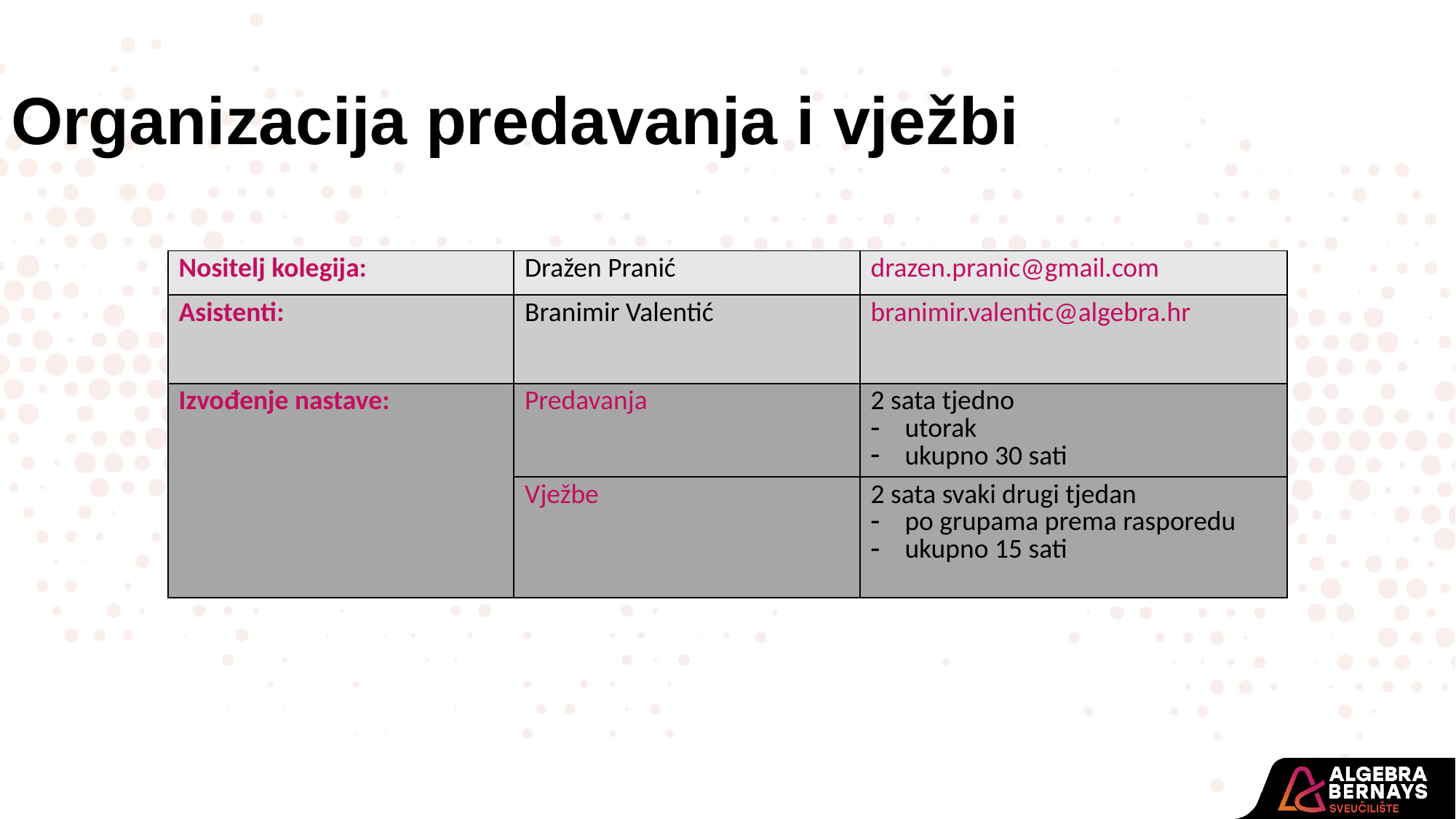

Organizacija predavanja i vježbi
| Nositelj kolegija: | Dražen Pranić | drazen.pranic@gmail.com |
| --- | --- | --- |
| Asistenti: | Branimir Valentić | branimir.valentic@algebra.hr |
| Izvođenje nastave: | Predavanja | 2 sata tjedno utorak ukupno 30 sati |
|  | Vježbe | 2 sata svaki drugi tjedan po grupama prema rasporedu ukupno 15 sati |